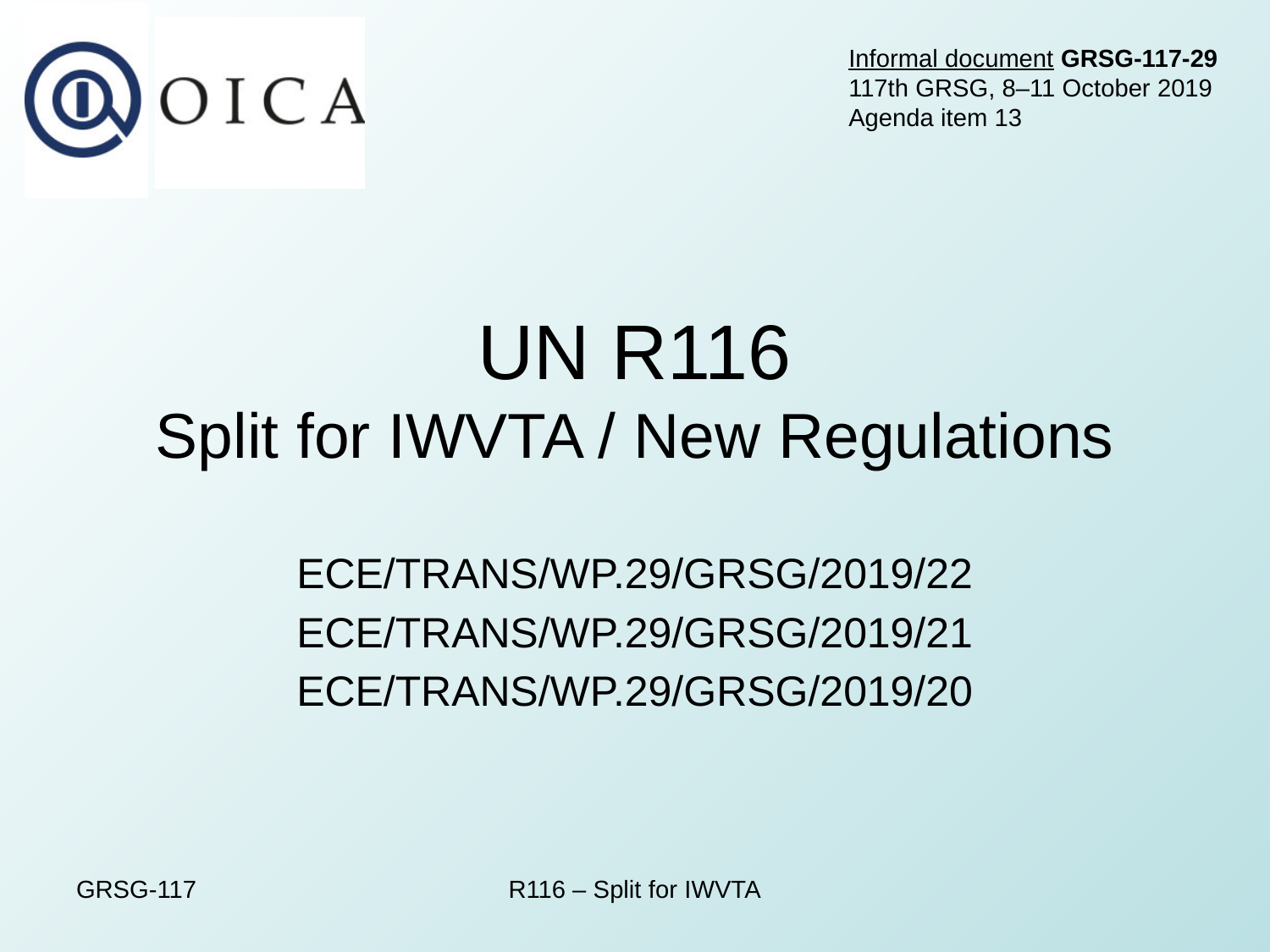

Informal document GRSG-117-29
117th GRSG, 8–11 October 2019
Agenda item 13
# UN R116 Split for IWVTA / New Regulations
ECE/TRANS/WP.29/GRSG/2019/22
ECE/TRANS/WP.29/GRSG/2019/21
ECE/TRANS/WP.29/GRSG/2019/20
GRSG-117
R116 – Split for IWVTA